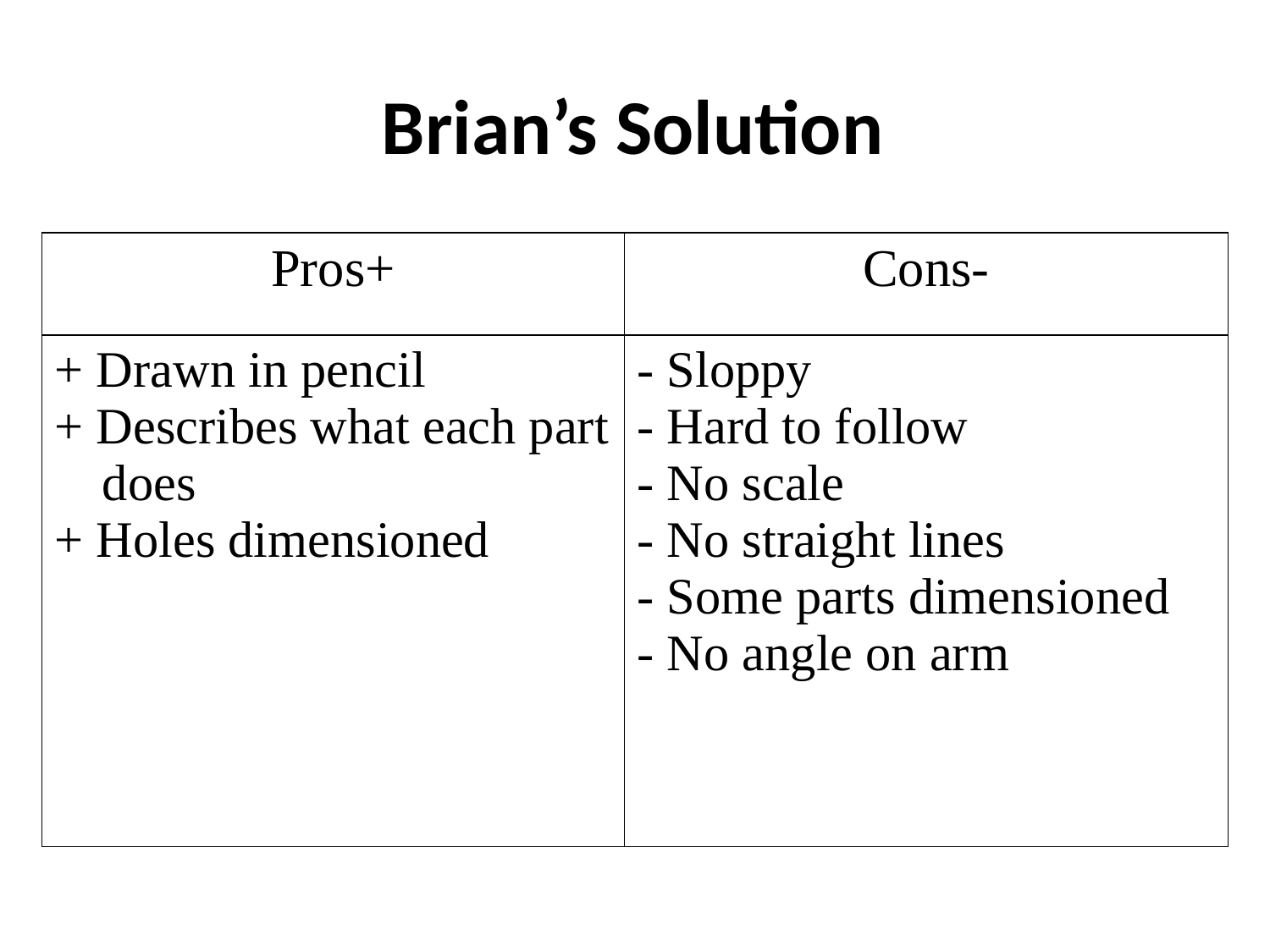

# Brian’s Solution
| Pros+ | Cons- |
| --- | --- |
| + Drawn in pencil + Describes what each part does + Holes dimensioned | - Sloppy - Hard to follow - No scale - No straight lines - Some parts dimensioned - No angle on arm |